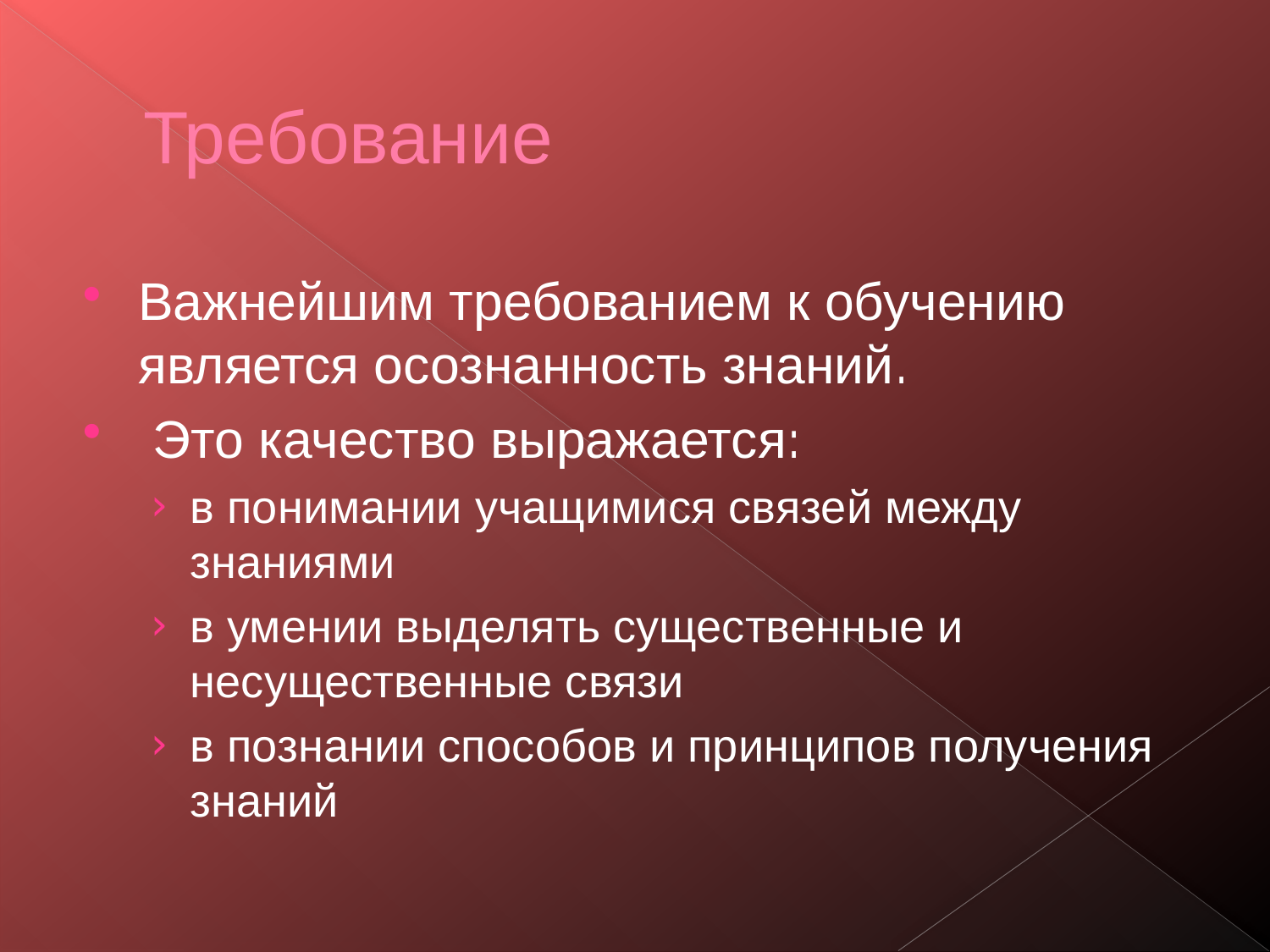

# Требование
Важнейшим требованием к обучению является осознанность знаний.
 Это качество выражается:
в понимании учащимися связей между знаниями
в умении выделять существенные и несущественные связи
в познании способов и принципов получения знаний